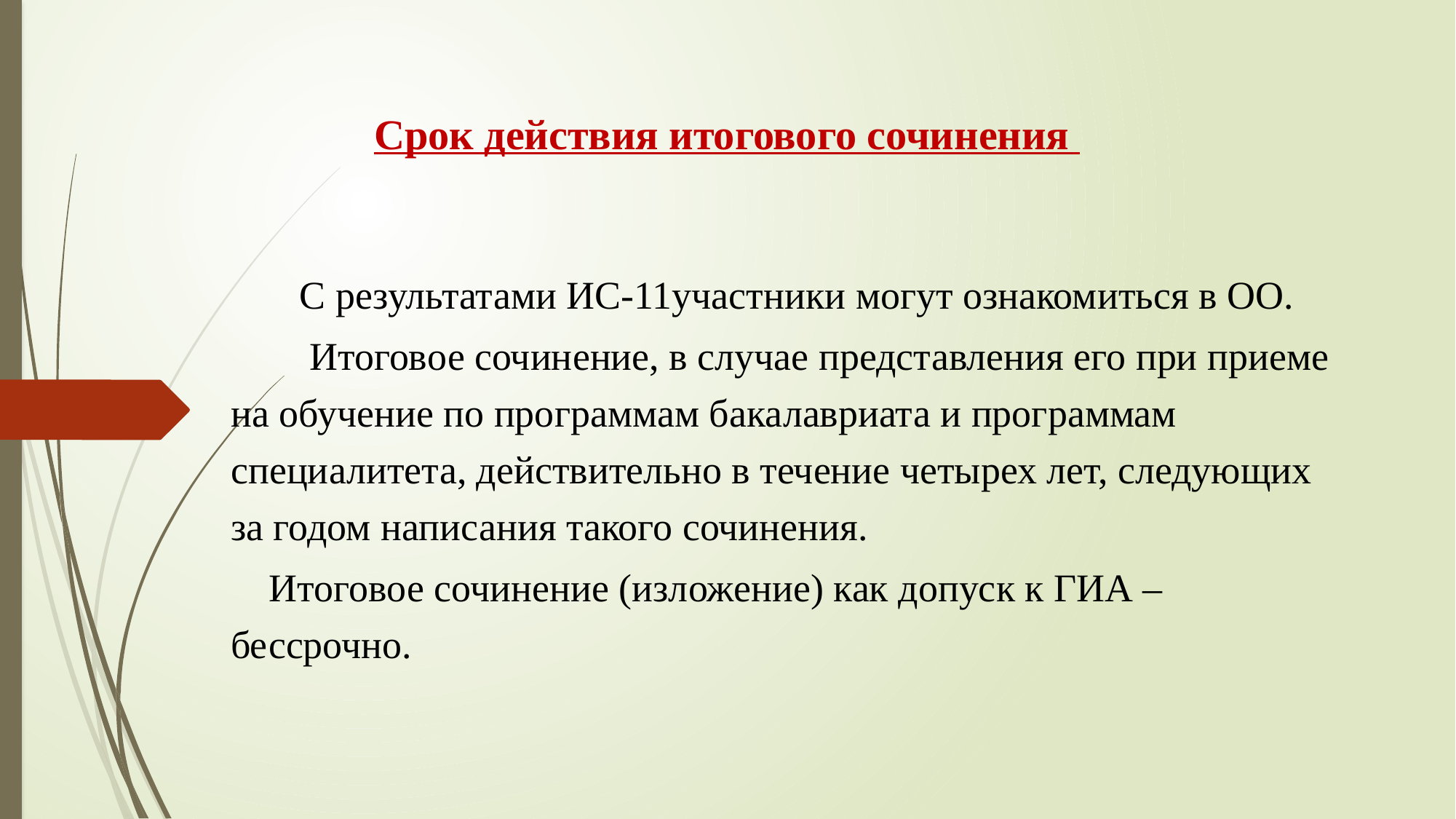

# Срок действия итогового сочинения

       С результатами ИС-11участники могут ознакомиться в ОО.
        Итоговое сочинение, в случае представления его при приеме на обучение по программам бакалавриата и программам специалитета, действительно в течение четырех лет, следующих за годом написания такого сочинения.
	Итоговое сочинение (изложение) как допуск к ГИА – бессрочно.